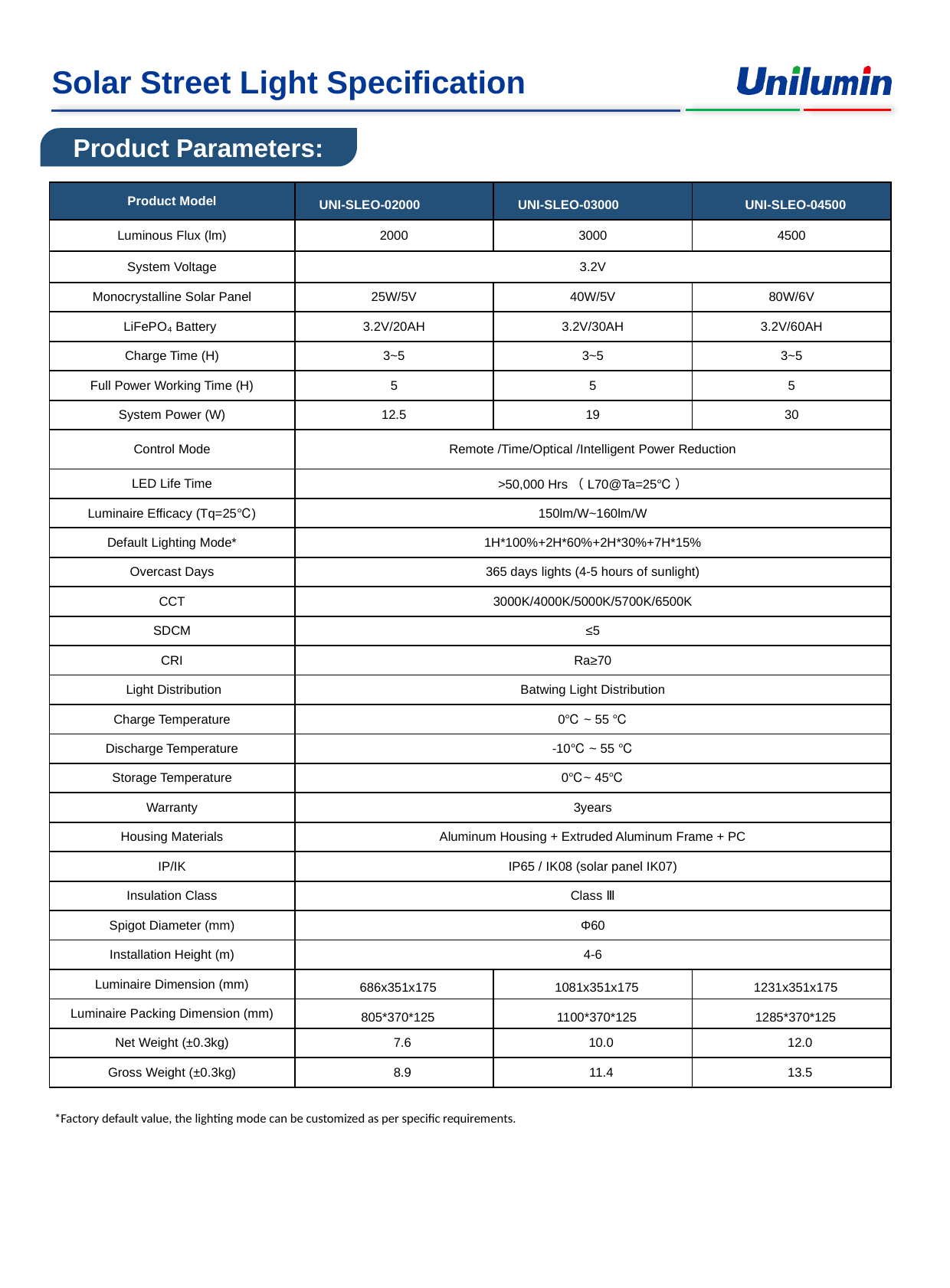

Product Parameters:
| Product Model | UNI-SLEO-02000 | UNI-SLEO-03000 | UNI-SLEO-04500 |
| --- | --- | --- | --- |
| Luminous Flux (lm) | 2000 | 3000 | 4500 |
| System Voltage | 3.2V |  |  |
| Monocrystalline Solar Panel | 25W/5V | 40W/5V | 80W/6V |
| LiFePO₄ Battery | 3.2V/20AH | 3.2V/30AH | 3.2V/60AH |
| Charge Time (H) | 3~5 | 3~5 | 3~5 |
| Full Power Working Time (H) | 5 | 5 | 5 |
| System Power (W) | 12.5 | 19 | 30 |
| Control Mode | Remote /Time/Optical /Intelligent Power Reduction |  |  |
| LED Life Time | >50,000 Hrs（L70@Ta=25℃） |  |  |
| Luminaire Efficacy (Tq=25℃) | 150lm/W~160lm/W |  |  |
| Default Lighting Mode\* | 1H\*100%+2H\*60%+2H\*30%+7H\*15% |  |  |
| Overcast Days | 365 days lights (4-5 hours of sunlight) |  |  |
| CCT | 3000K/4000K/5000K/5700K/6500K |  |  |
| SDCM | ≤5 |  |  |
| CRI | Ra≥70 |  |  |
| Light Distribution | Batwing Light Distribution |  |  |
| Charge Temperature | 0℃ ~ 55 ℃ |  |  |
| Discharge Temperature | -10℃ ~ 55 ℃ |  |  |
| Storage Temperature | 0℃~ 45℃ |  |  |
| Warranty | 3years |  |  |
| Housing Materials | Aluminum Housing + Extruded Aluminum Frame + PC |  |  |
| IP/IK | IP65 / IK08 (solar panel IK07) |  |  |
| Insulation Class | Class Ⅲ |  |  |
| Spigot Diameter (mm) | Φ60 |  |  |
| Installation Height (m) | 4-6 |  |  |
| Luminaire Dimension (mm) | 686x351x175 | 1081x351x175 | 1231x351x175 |
| Luminaire Packing Dimension (mm) | 805\*370\*125 | 1100\*370\*125 | 1285\*370\*125 |
| Net Weight (±0.3kg) | 7.6 | 10.0 | 12.0 |
| Gross Weight (±0.3kg) | 8.9 | 11.4 | 13.5 |
*Factory default value, the lighting mode can be customized as per specific requirements.